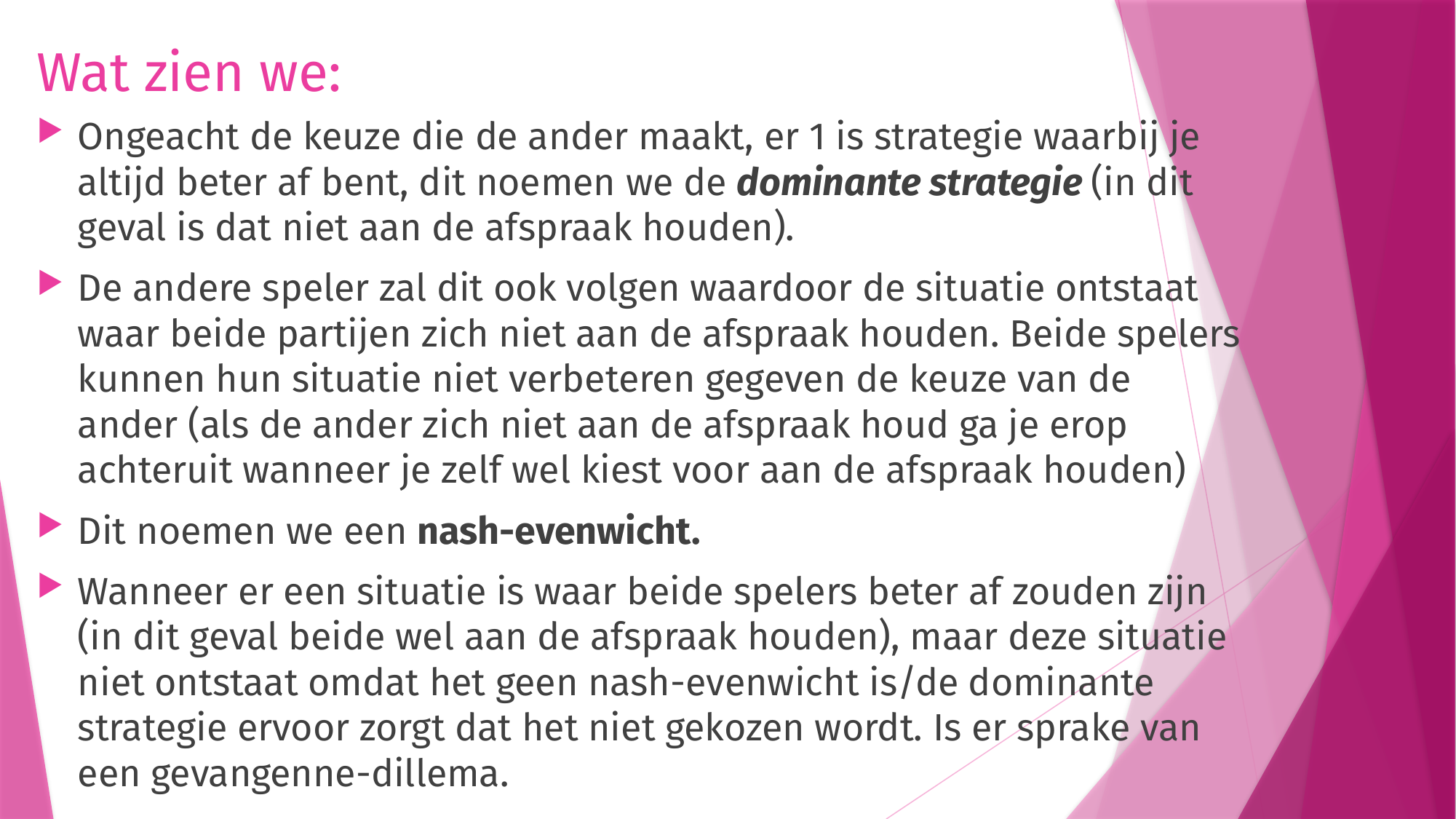

# Wat zien we:
Ongeacht de keuze die de ander maakt, er 1 is strategie waarbij je altijd beter af bent, dit noemen we de dominante strategie (in dit geval is dat niet aan de afspraak houden).
De andere speler zal dit ook volgen waardoor de situatie ontstaat waar beide partijen zich niet aan de afspraak houden. Beide spelers kunnen hun situatie niet verbeteren gegeven de keuze van de ander (als de ander zich niet aan de afspraak houd ga je erop achteruit wanneer je zelf wel kiest voor aan de afspraak houden)
Dit noemen we een nash-evenwicht.
Wanneer er een situatie is waar beide spelers beter af zouden zijn (in dit geval beide wel aan de afspraak houden), maar deze situatie niet ontstaat omdat het geen nash-evenwicht is/de dominante strategie ervoor zorgt dat het niet gekozen wordt. Is er sprake van een gevangenne-dillema.